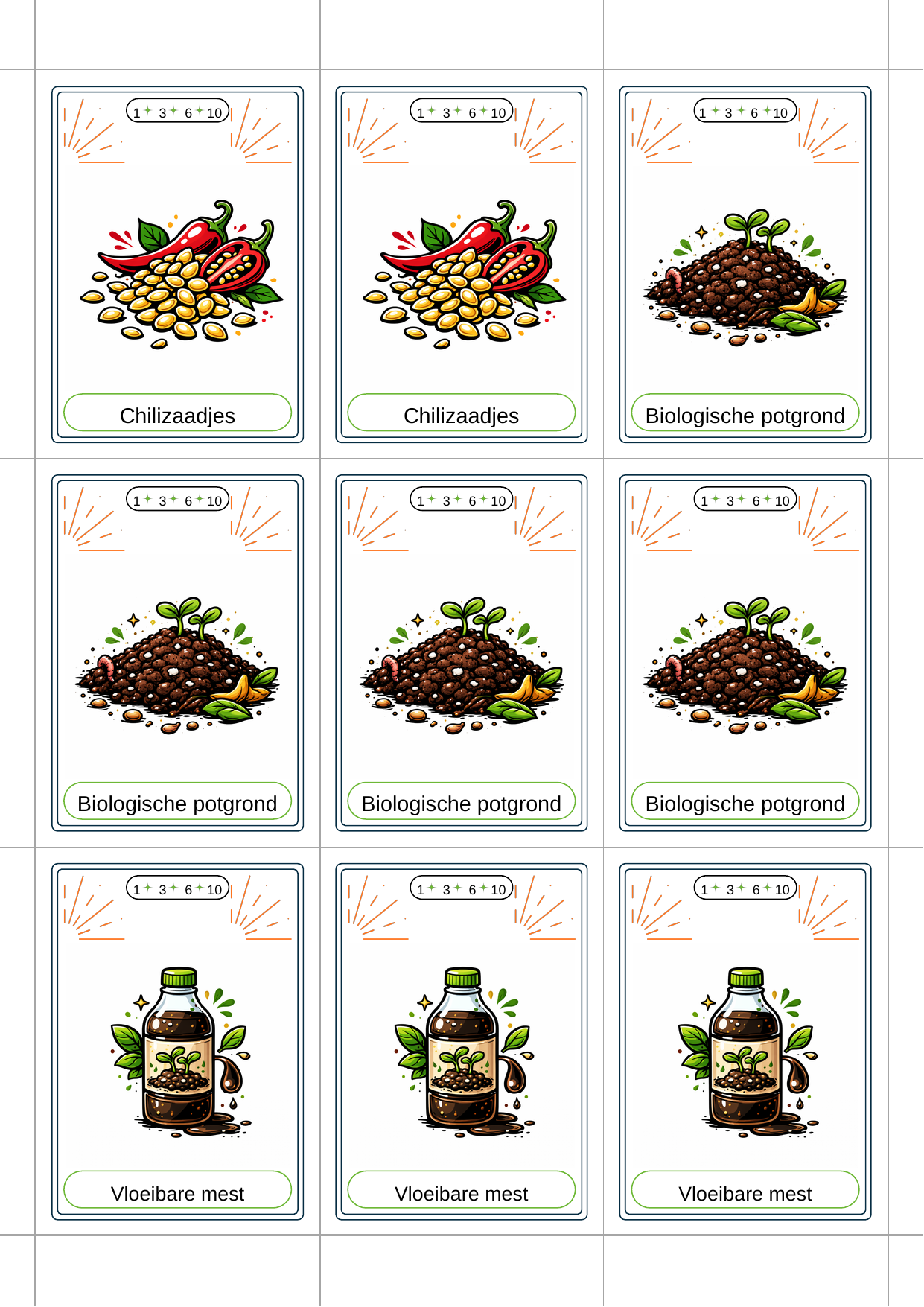

1     3     6    10

1     3     6    10

1     3     6    10

Chilizaadjes
Chilizaadjes
Biologische potgrond

1     3     6    10

1     3     6    10

1     3     6    10

Biologische potgrond
Biologische potgrond
Biologische potgrond

1     3     6    10

1     3     6    10

1     3     6    10

Vloeibare mest
Vloeibare mest
Vloeibare mest